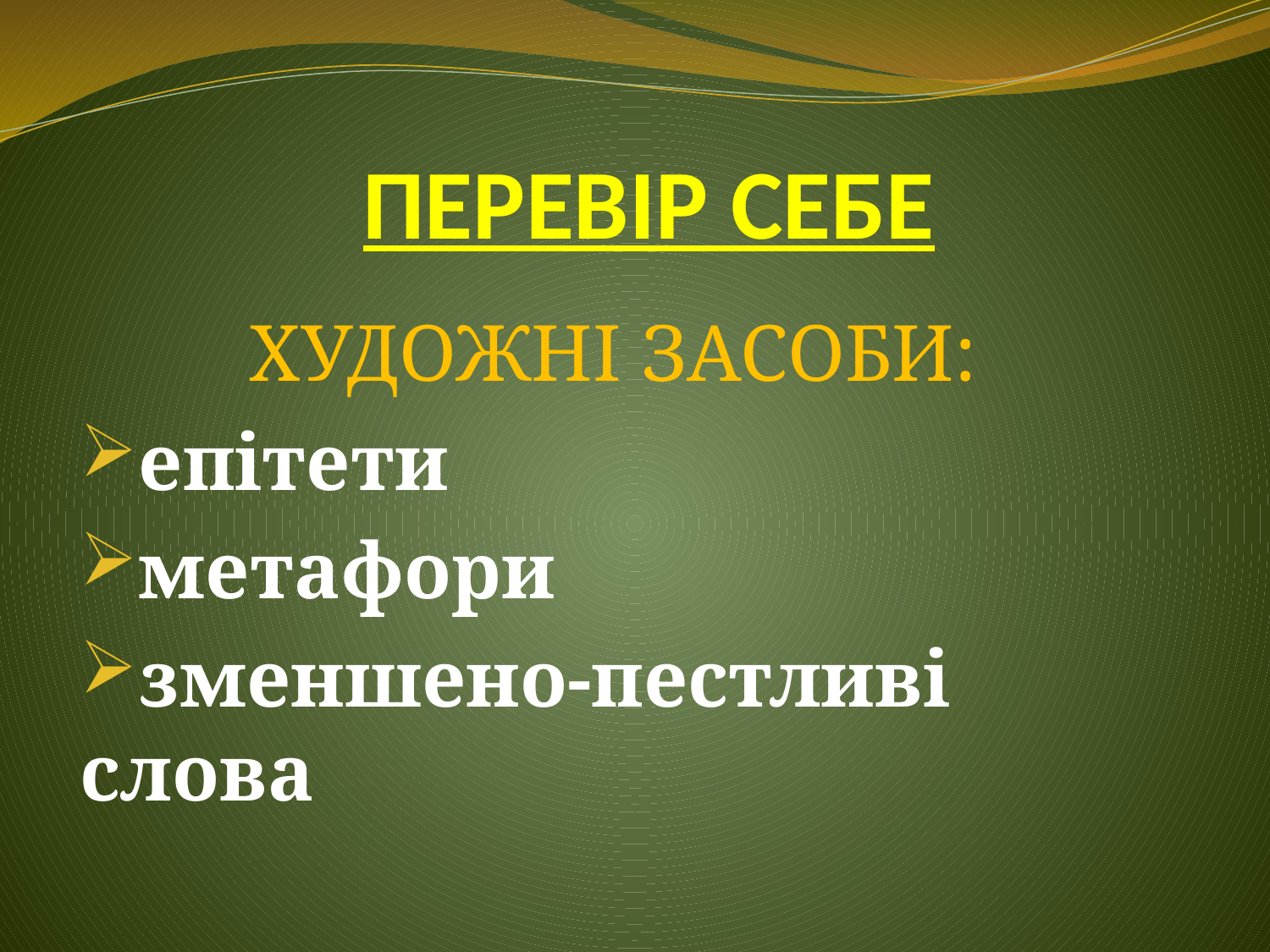

# ПЕРЕВІР СЕБЕ
ХУДОЖНІ ЗАСОБИ:
епітети
метафори
зменшено-пестливі слова